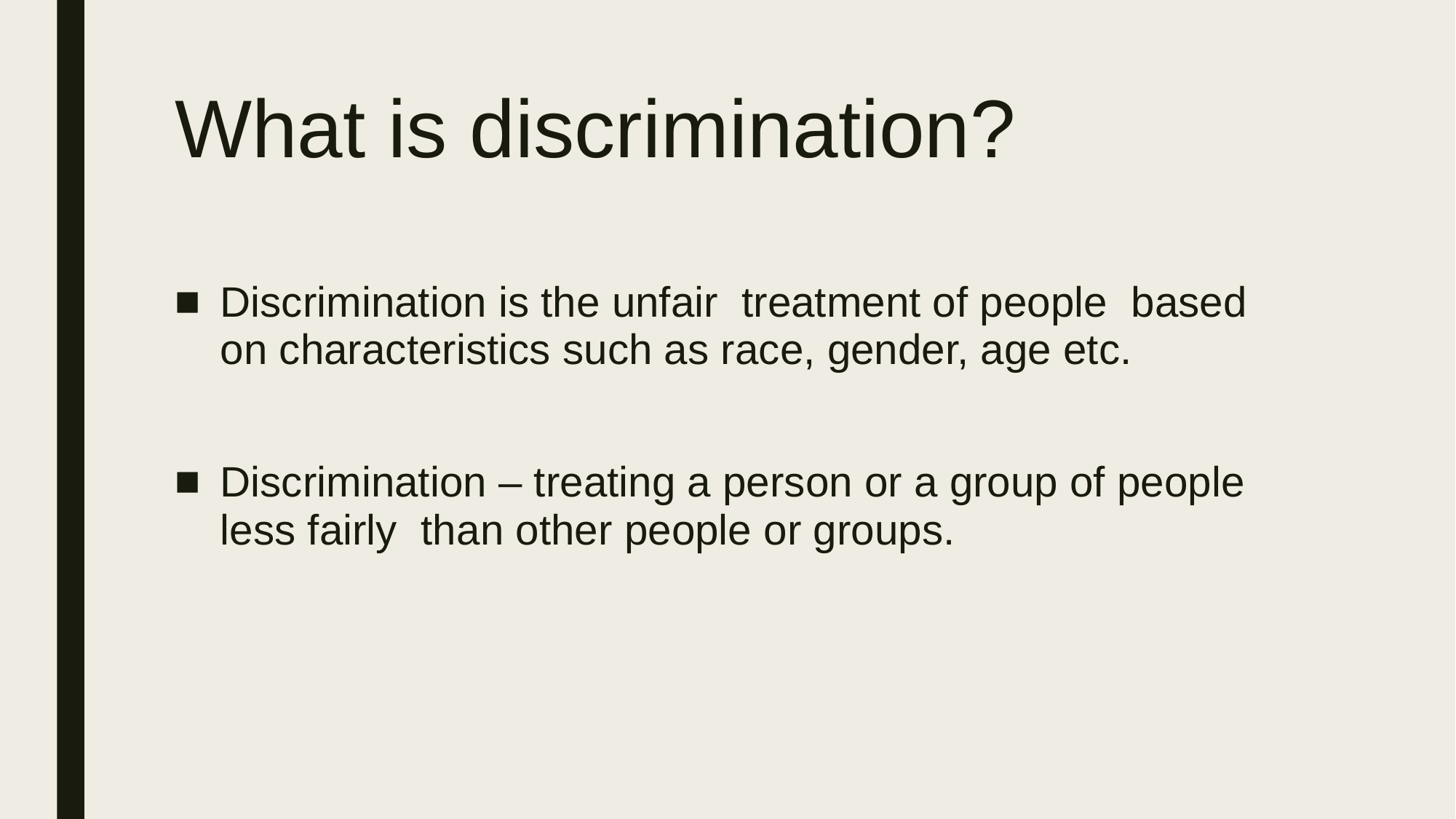

# What is discrimination?
Discrimination is the unfair  treatment of people  based on characteristics such as race, gender, age etc.

Discrimination – treating a person or a group of people less fairly  than other people or groups.